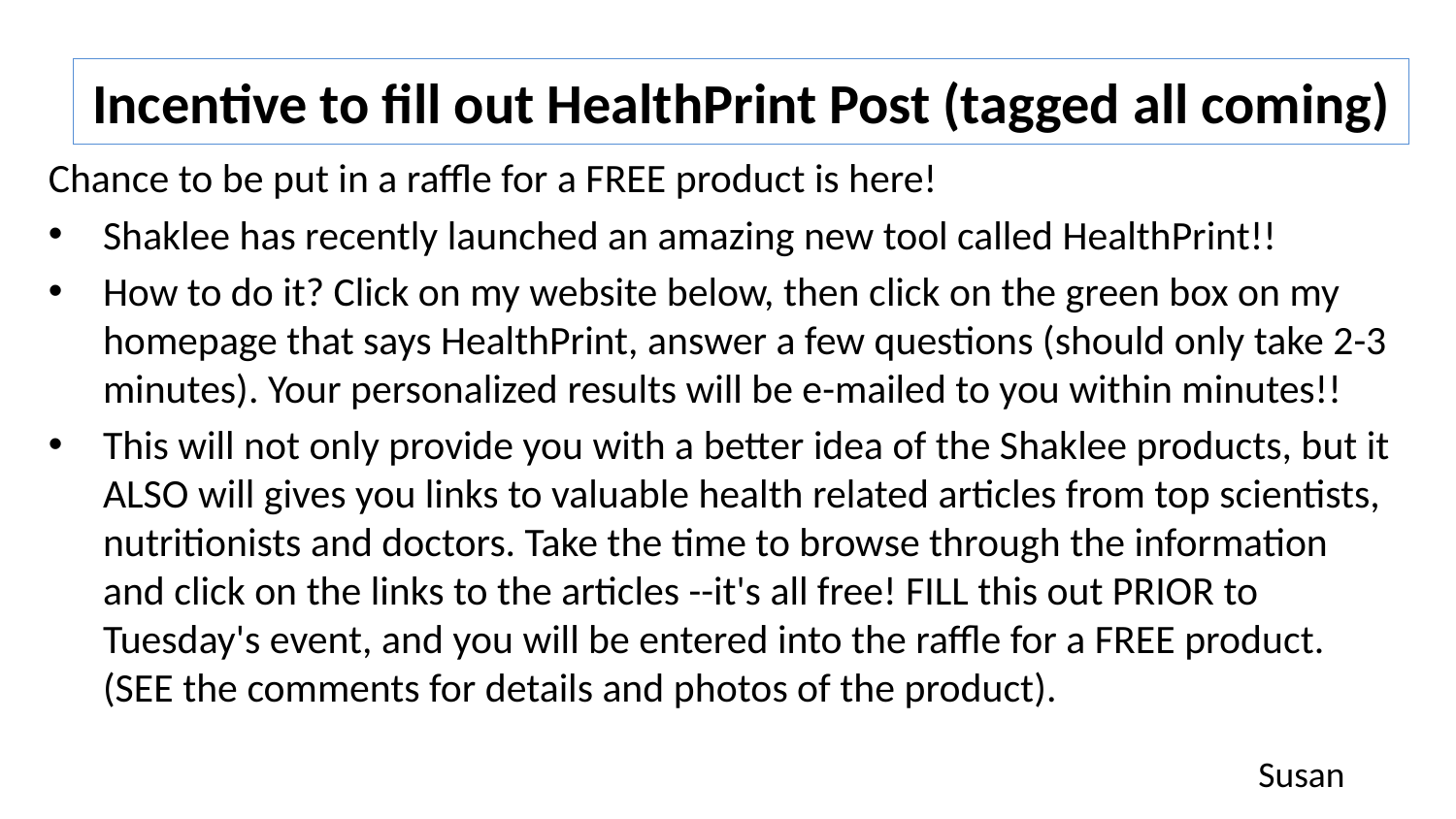

# Incentive to fill out HealthPrint Post (tagged all coming)
Chance to be put in a raffle for a FREE product is here!
Shaklee has recently launched an amazing new tool called HealthPrint!!
How to do it? Click on my website below, then click on the green box on my homepage that says HealthPrint, answer a few questions (should only take 2-3 minutes). Your personalized results will be e-mailed to you within minutes!!
This will not only provide you with a better idea of the Shaklee products, but it ALSO will gives you links to valuable health related articles from top scientists, nutritionists and doctors. Take the time to browse through the information and click on the links to the articles --it's all free!  FILL this out PRIOR to Tuesday's event, and you will be entered into the raffle for a FREE product. (SEE the comments for details and photos of the product).

Susan